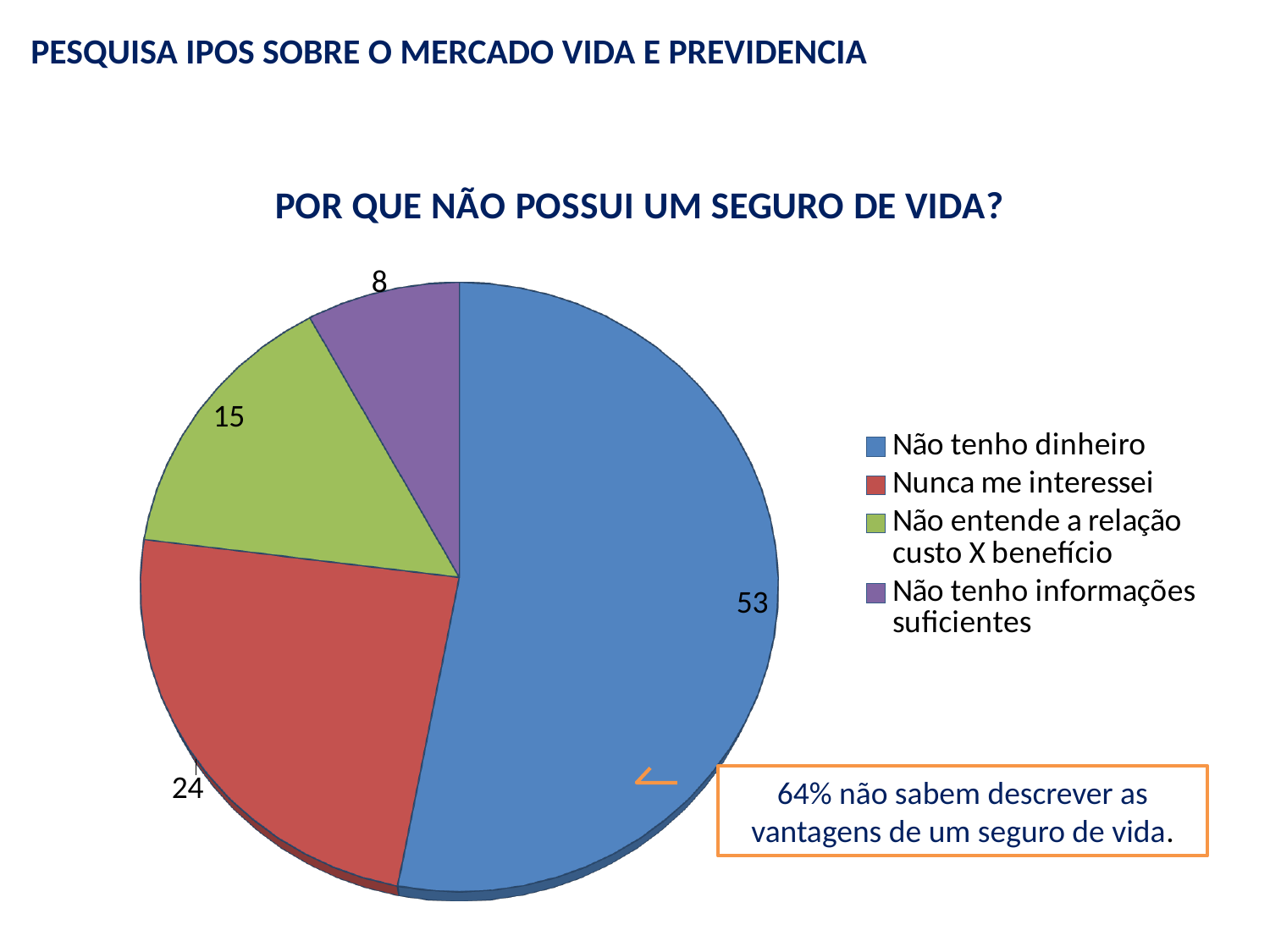

PESQUISA IPOS SOBRE O MERCADO VIDA E PREVIDENCIA

[unsupported chart]

64% não sabem descrever as vantagens de um seguro de vida.